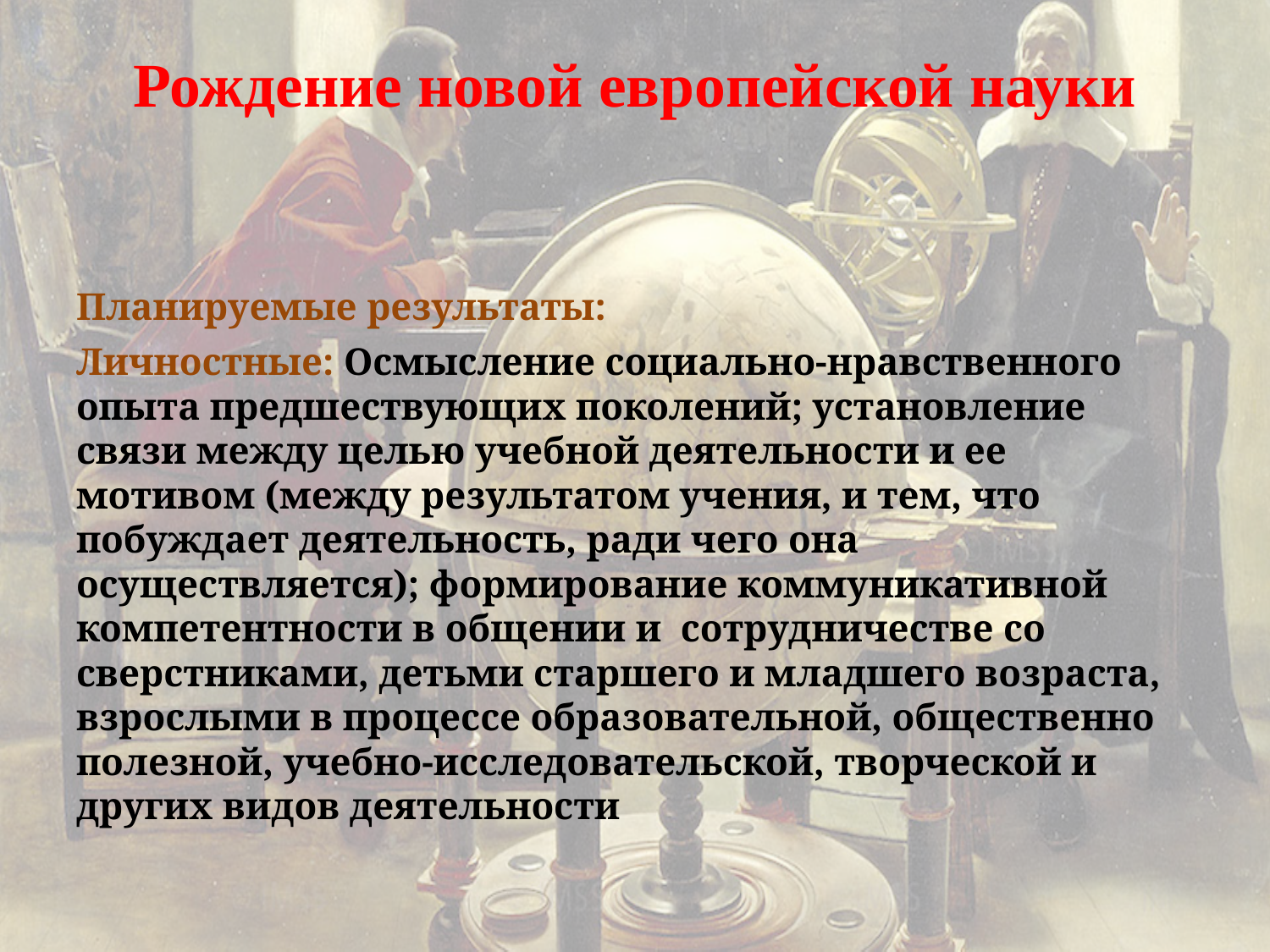

# Рождение новой европейской науки

Планируемые результаты:
Личностные: Осмысление социально-нравственного опыта предшествующих поколений; установление связи между целью учебной деятельности и ее мотивом (между результатом учения, и тем, что побуждает деятельность, ради чего она осуществляется); формирование коммуникативной компетентности в общении и  сотрудничестве со сверстниками, детьми старшего и младшего возраста, взрослыми в процессе образовательной, общественно полезной, учебно-исследовательской, творческой и других видов деятельности